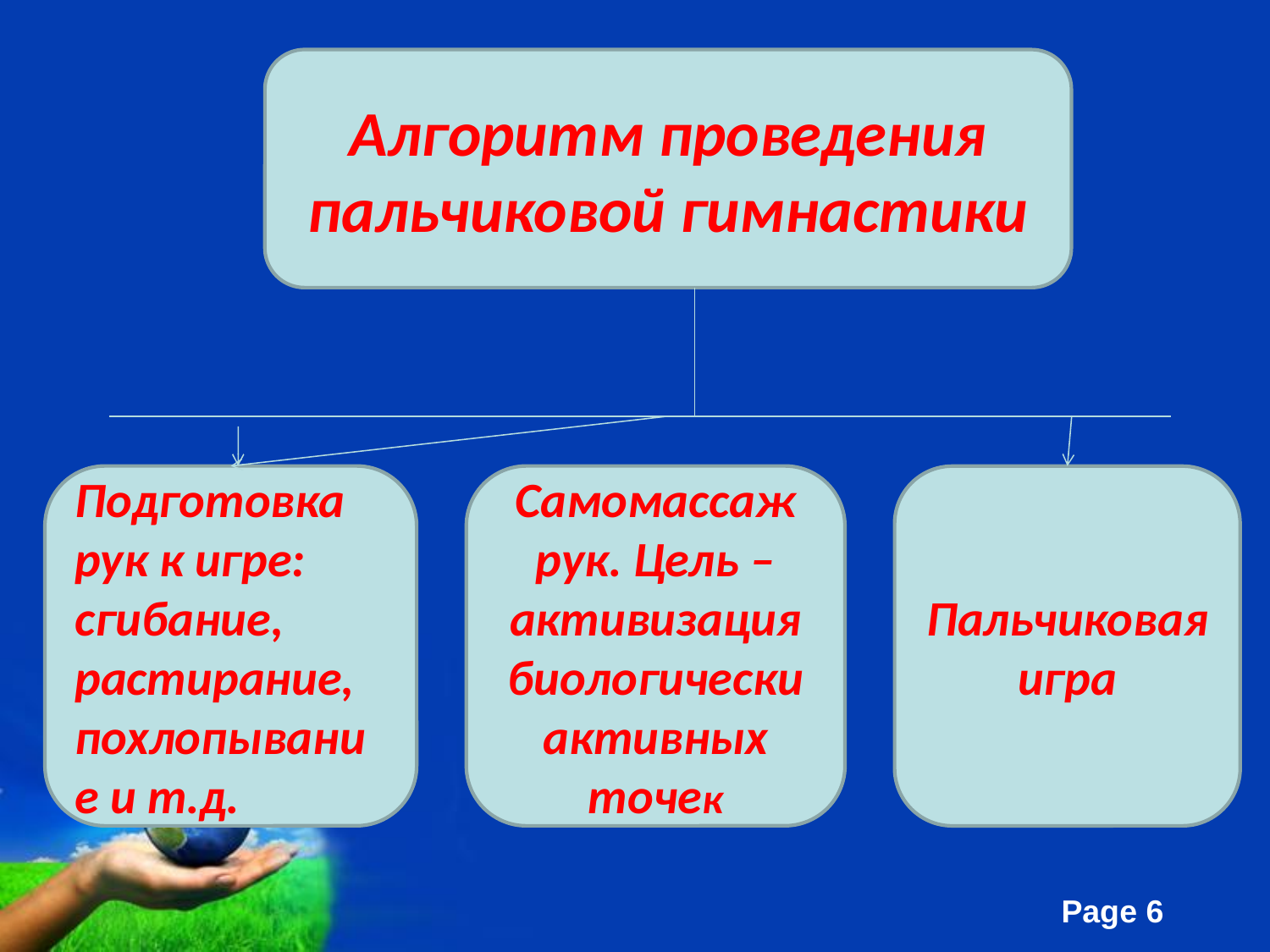

Алгоритм проведения пальчиковой гимнастики
Подготовка рук к игре: сгибание, растирание, похлопывание и т.д.
Самомассаж рук. Цель – активизация биологически активных точек
Пальчиковая игра